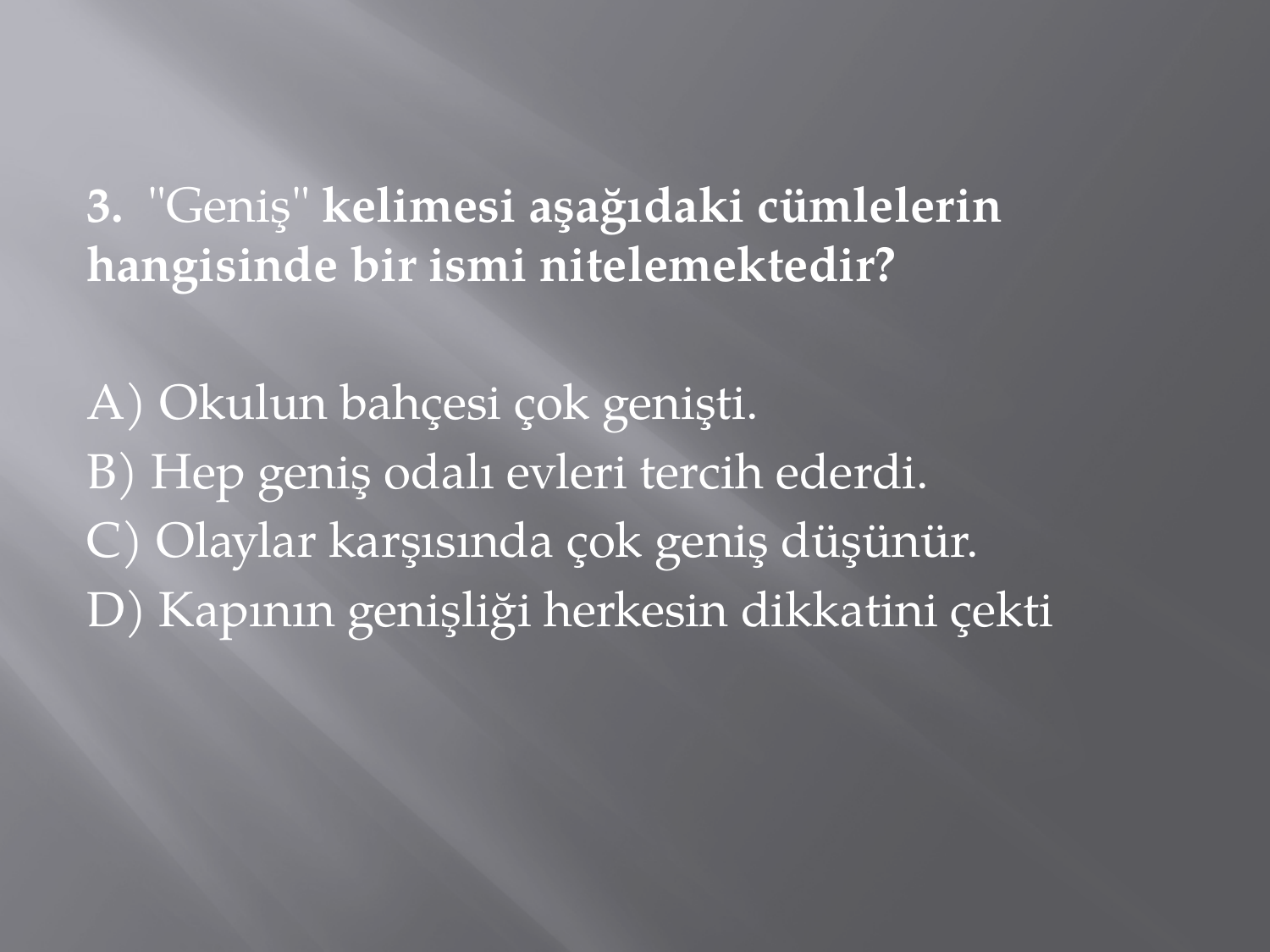

3.  "Geniş" kelimesi aşağıdaki cümlelerin hangisinde bir ismi nitelemektedir?

A) Okulun bahçesi çok genişti.
B) Hep geniş odalı evleri tercih ederdi.
C) Olaylar karşısında çok geniş düşünür.
D) Kapının genişliği herkesin dikkatini çekti